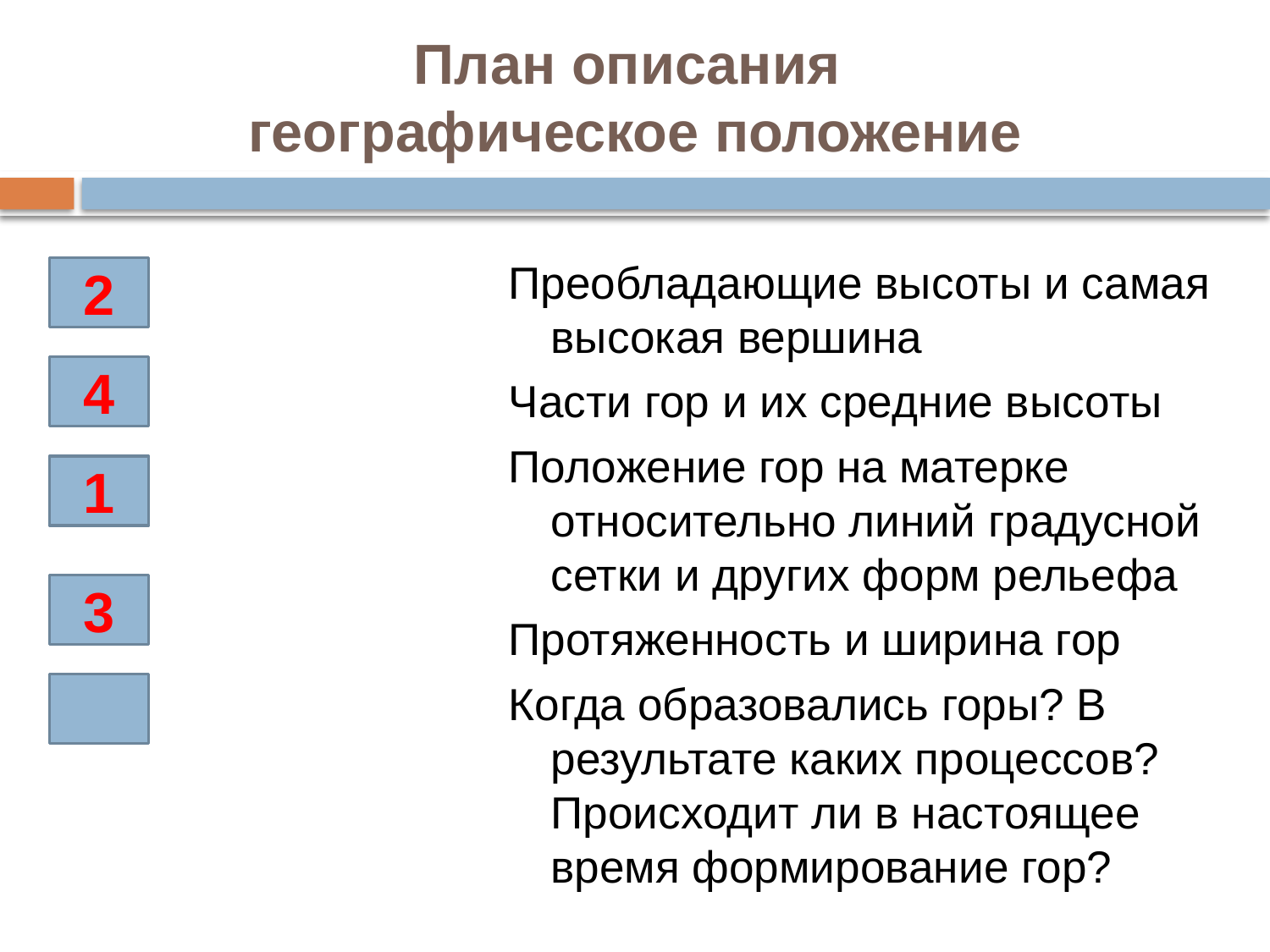

# План описания географическое положение

Преобладающие высоты и самая высокая вершина
Части гор и их средние высоты
Положение гор на матерке относительно линий градусной сетки и других форм рельефа
Протяженность и ширина гор
Когда образовались горы? В результате каких процессов? Происходит ли в настоящее время формирование гор?

2
4
1
3